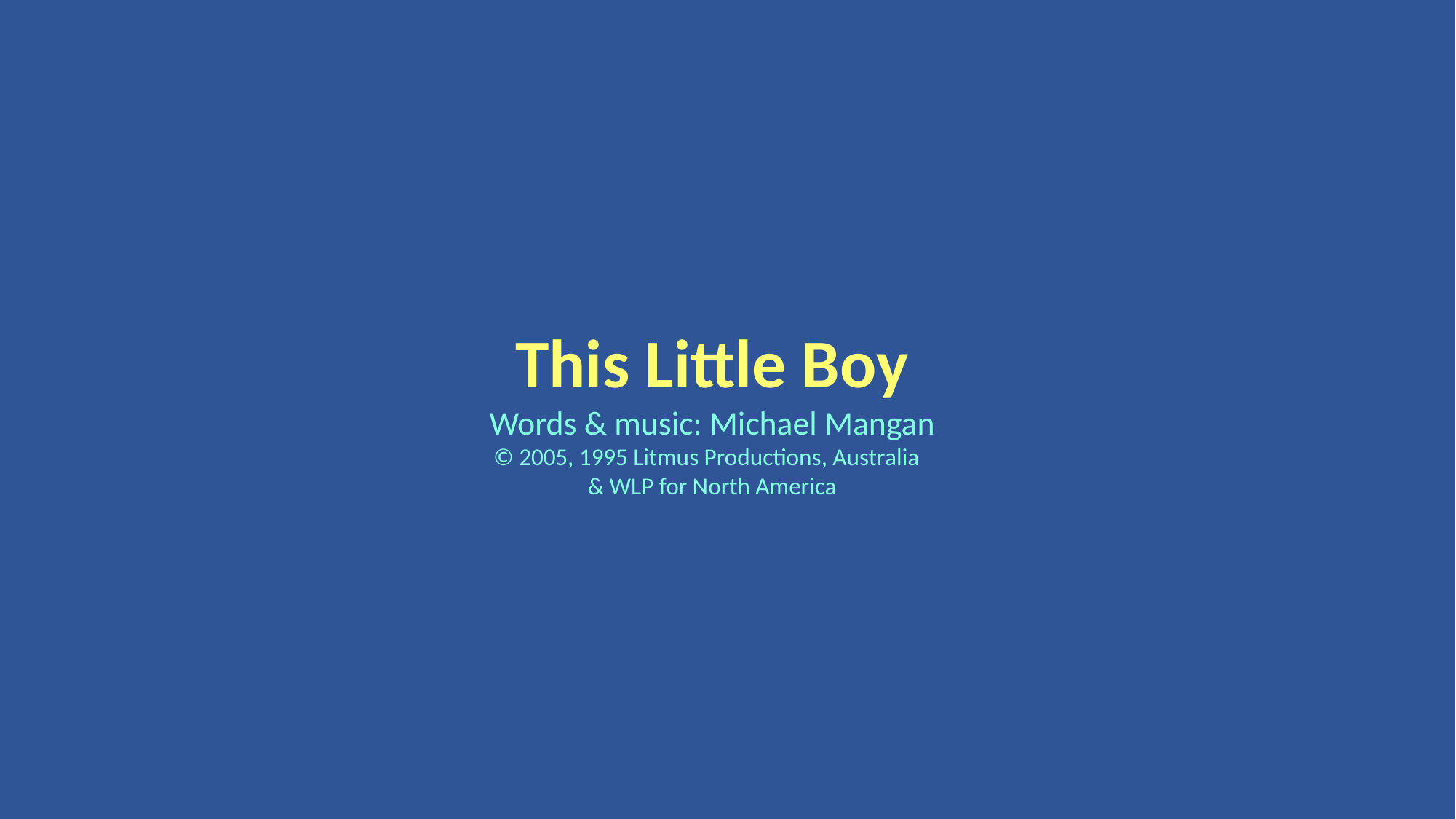

This Little Boy
Words & music: Michael Mangan
© 2005, 1995 Litmus Productions, Australia
& WLP for North America